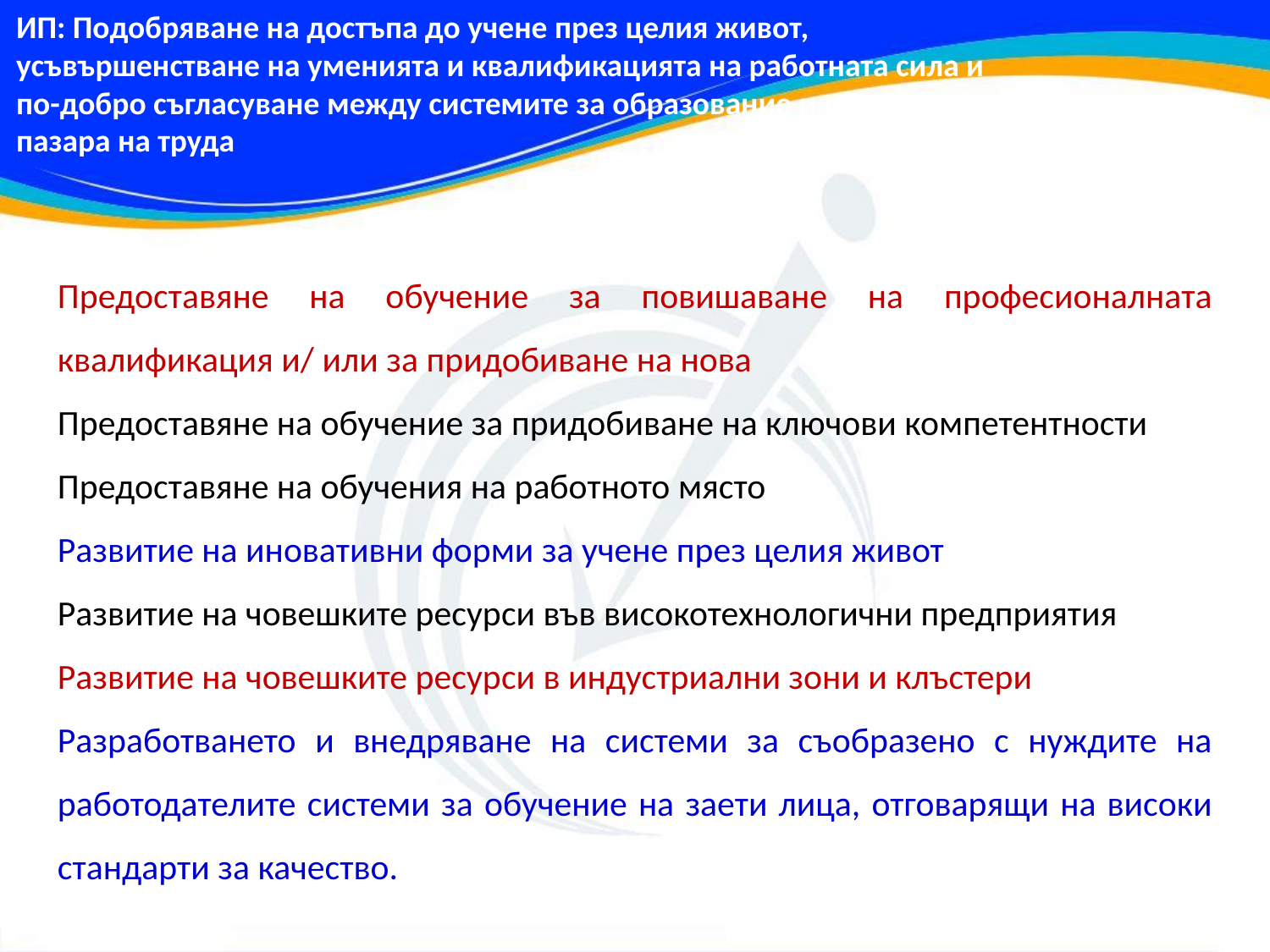

ИП: Подобряване на достъпа до учене през целия живот, усъвършенстване на уменията и квалификацията на работната сила и по-добро съгласуване между системите за образование и обучение и пазара на труда
Предоставяне на обучение за повишаване на професионалната квалификация и/ или за придобиване на нова
Предоставяне на обучение за придобиване на ключови компетентности
Предоставяне на обучения на работното място
Развитие на иновативни форми за учене през целия живот
Развитие на човешките ресурси във високотехнологични предприятия
Развитие на човешките ресурси в индустриални зони и клъстери
Разработването и внедряване на системи за съобразено с нуждите на работодателите системи за обучение на заети лица, отговарящи на високи стандарти за качество.